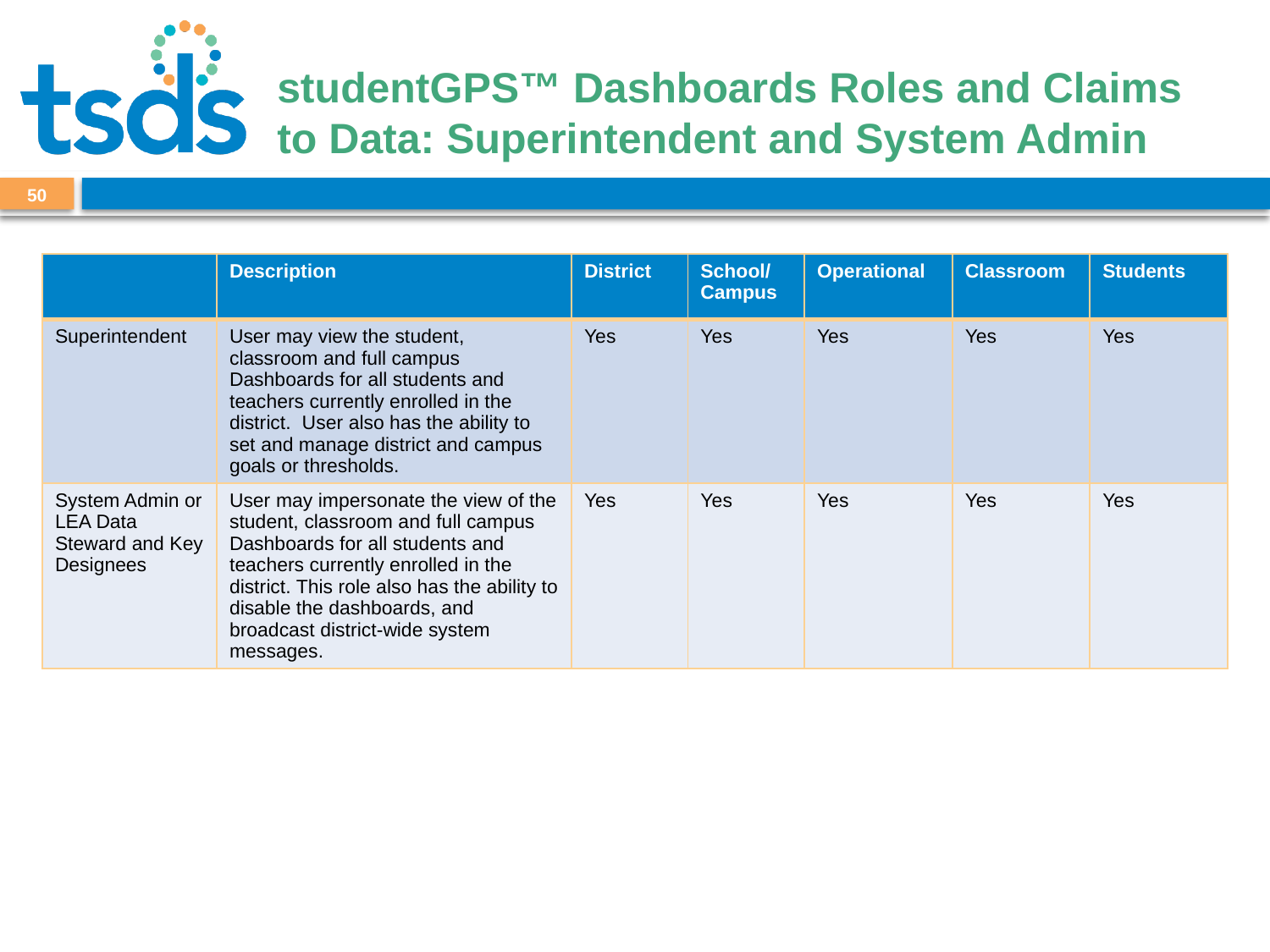

# studentGPS™ Dashboards Roles and Claims to Data: Superintendent and System Admin
50
|  | Description | District | School/ Campus | Operational | Classroom | Students |
| --- | --- | --- | --- | --- | --- | --- |
| Superintendent | User may view the student, classroom and full campus Dashboards for all students and teachers currently enrolled in the district. User also has the ability to set and manage district and campus goals or thresholds. | Yes | Yes | Yes | Yes | Yes |
| System Admin or LEA Data Steward and Key Designees | User may impersonate the view of the student, classroom and full campus Dashboards for all students and teachers currently enrolled in the district. This role also has the ability to disable the dashboards, and broadcast district-wide system messages. | Yes | Yes | Yes | Yes | Yes |